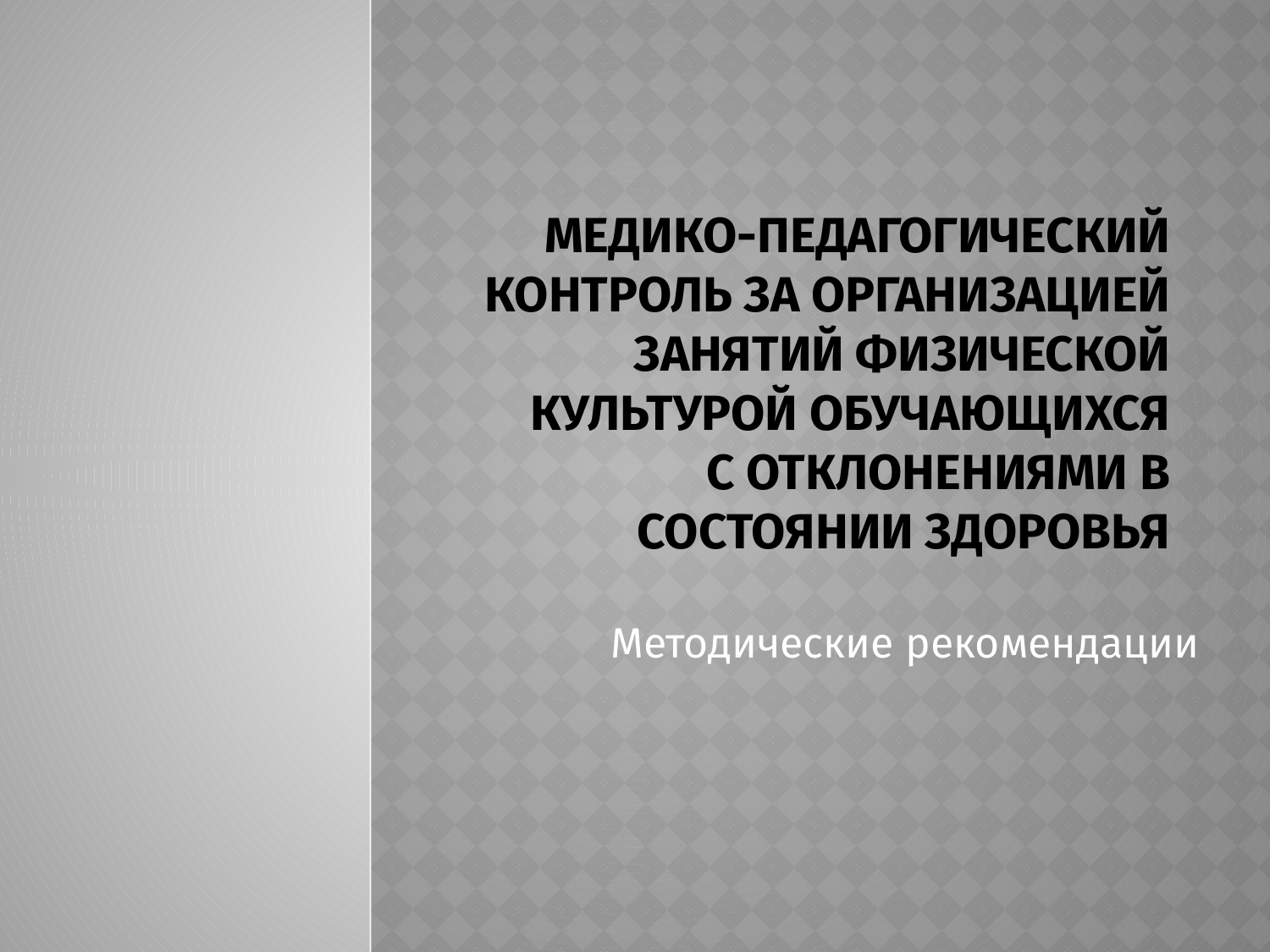

# МЕДИКО-ПЕДАГОГИЧЕСКИЙ КОНТРОЛЬ ЗА ОРГАНИЗАЦИЕЙ ЗАНЯТИЙ ФИЗИЧЕСКОЙ КУЛЬТУРОЙ ОБУЧАЮЩИХСЯ С ОТКЛОНЕНИЯМИ В СОСТОЯНИИ ЗДОРОВЬЯ
Методические рекомендации